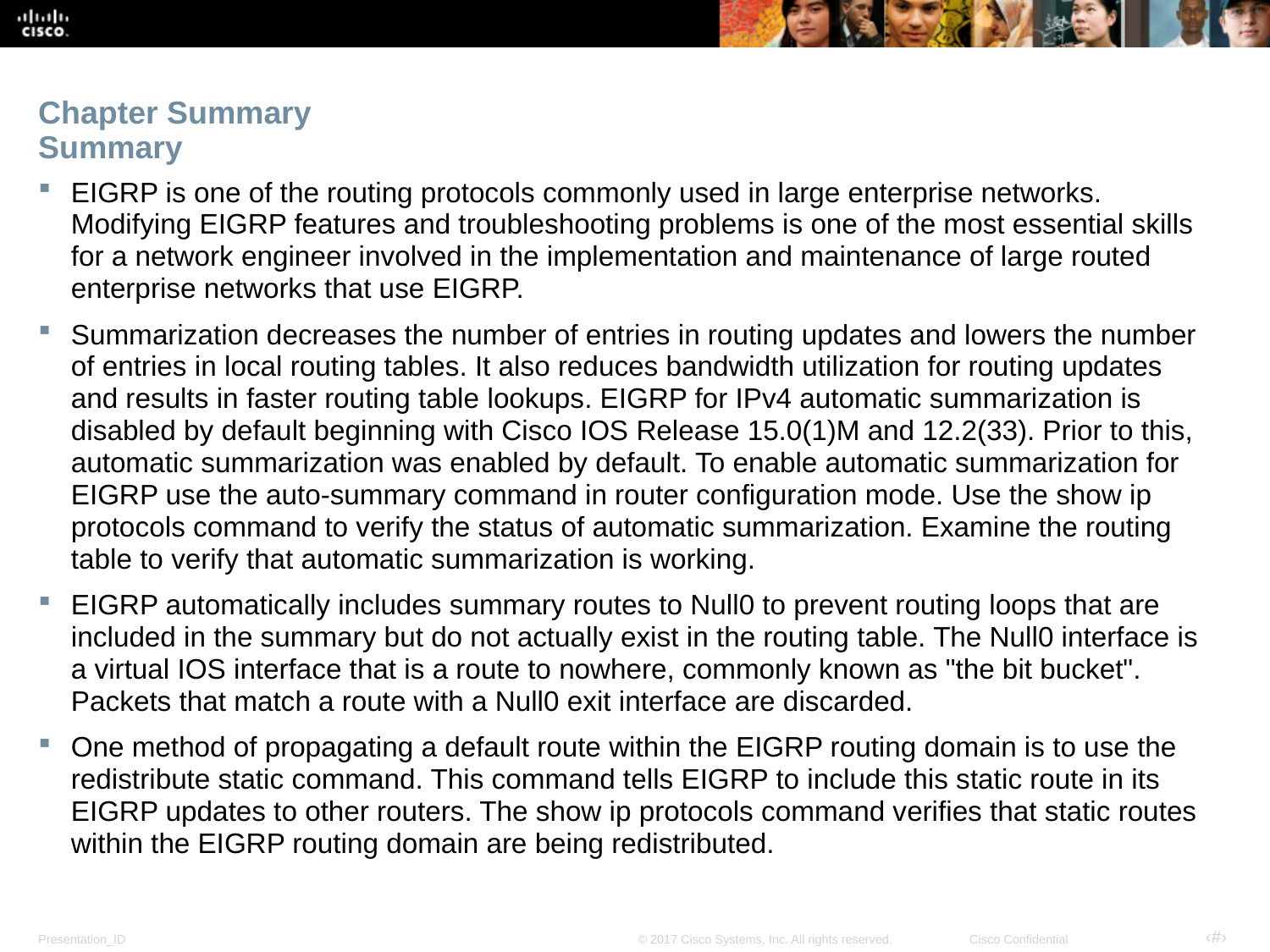

# Chapter Summary Summary
EIGRP is one of the routing protocols commonly used in large enterprise networks. Modifying EIGRP features and troubleshooting problems is one of the most essential skills for a network engineer involved in the implementation and maintenance of large routed enterprise networks that use EIGRP.
Summarization decreases the number of entries in routing updates and lowers the number of entries in local routing tables. It also reduces bandwidth utilization for routing updates and results in faster routing table lookups. EIGRP for IPv4 automatic summarization is disabled by default beginning with Cisco IOS Release 15.0(1)M and 12.2(33). Prior to this, automatic summarization was enabled by default. To enable automatic summarization for EIGRP use the auto-summary command in router configuration mode. Use the show ip protocols command to verify the status of automatic summarization. Examine the routing table to verify that automatic summarization is working.
EIGRP automatically includes summary routes to Null0 to prevent routing loops that are included in the summary but do not actually exist in the routing table. The Null0 interface is a virtual IOS interface that is a route to nowhere, commonly known as "the bit bucket". Packets that match a route with a Null0 exit interface are discarded.
One method of propagating a default route within the EIGRP routing domain is to use the redistribute static command. This command tells EIGRP to include this static route in its EIGRP updates to other routers. The show ip protocols command verifies that static routes within the EIGRP routing domain are being redistributed.